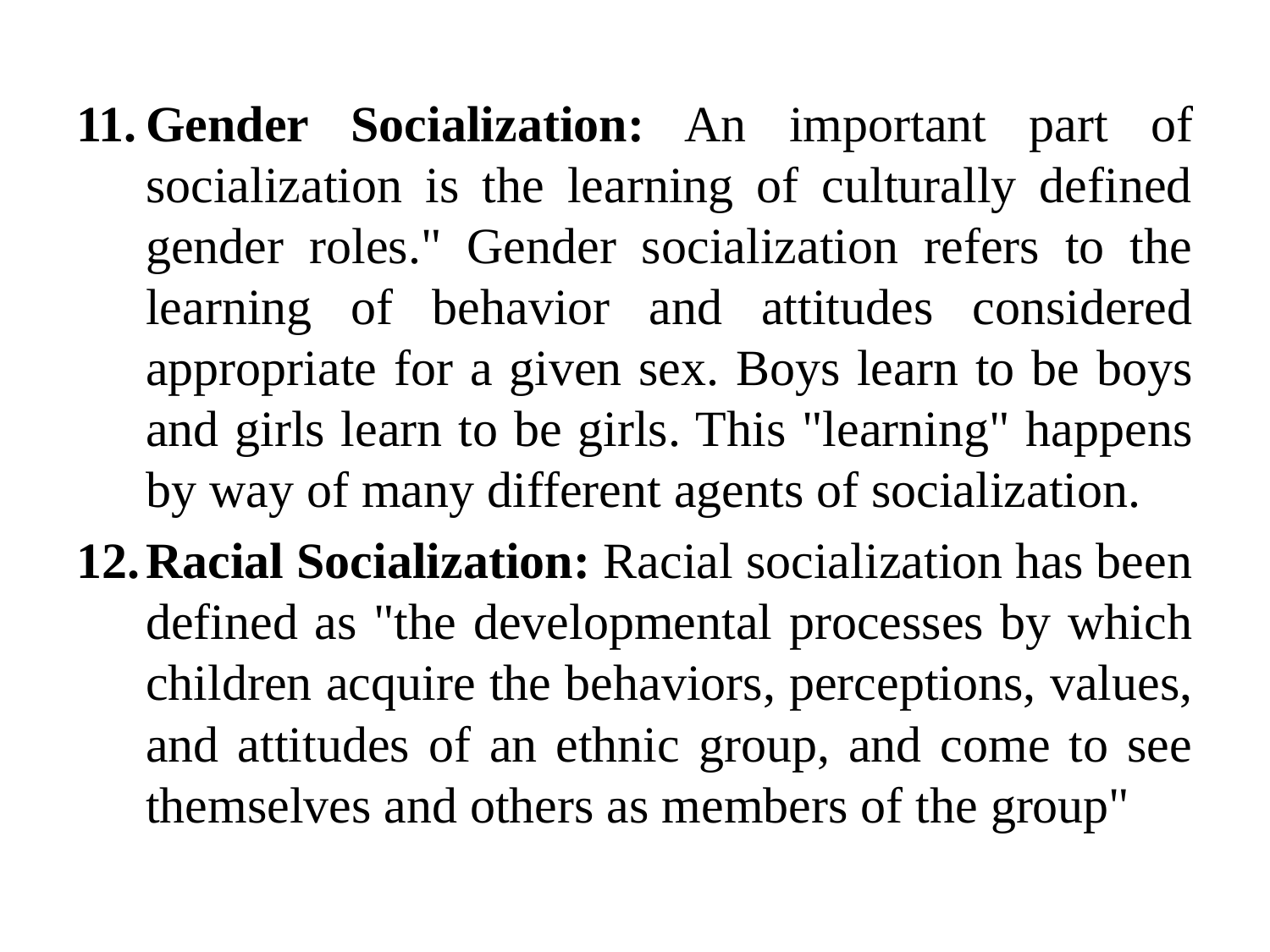

Gender Socialization: An important part of socialization is the learning of culturally defined gender roles." Gender socialization refers to the learning of behavior and attitudes considered appropriate for a given sex. Boys learn to be boys and girls learn to be girls. This "learning" happens by way of many different agents of socialization.
Racial Socialization: Racial socialization has been defined as "the developmental processes by which children acquire the behaviors, perceptions, values, and attitudes of an ethnic group, and come to see themselves and others as members of the group"